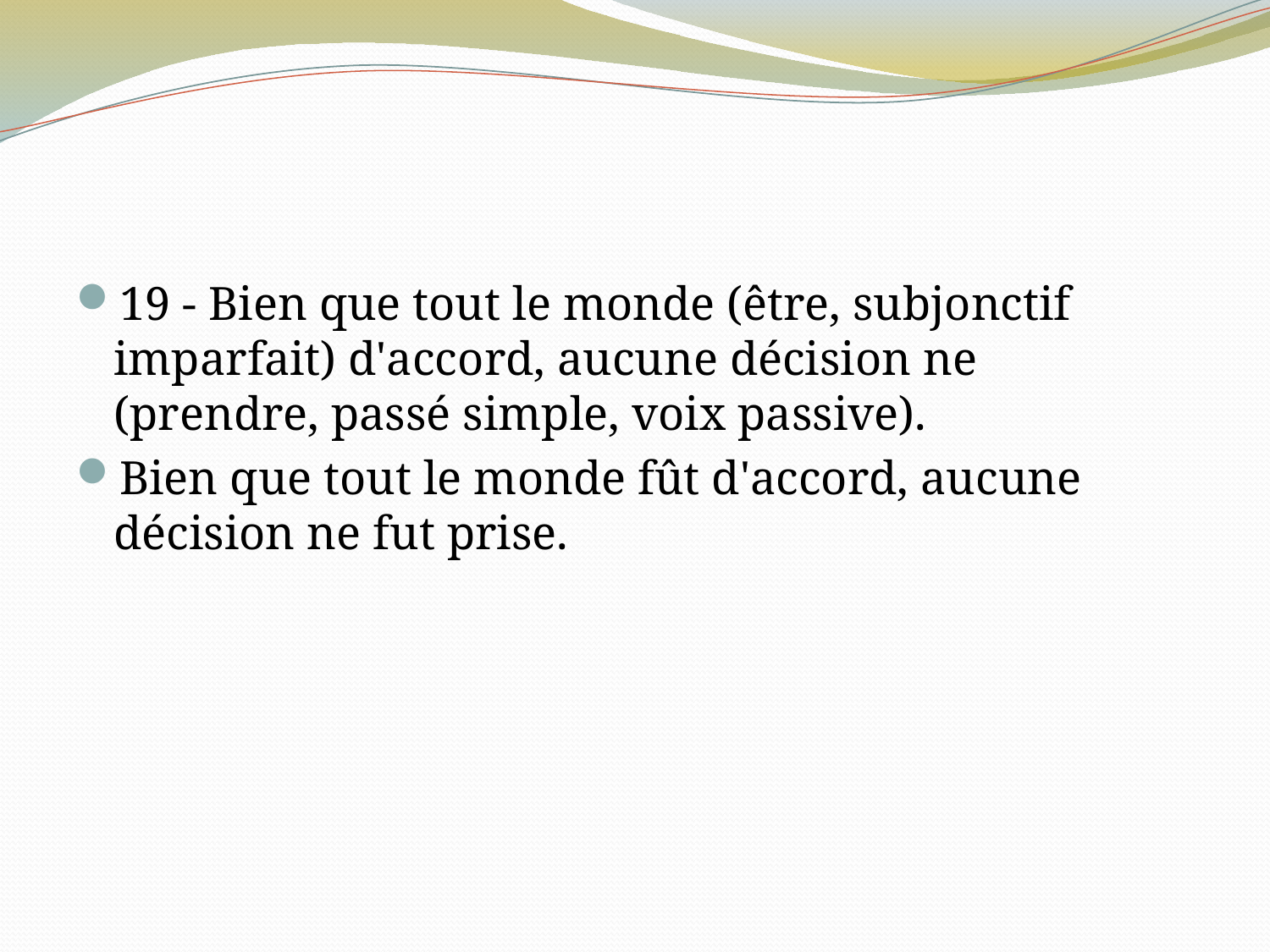

#
19 - Bien que tout le monde (être, subjonctif imparfait) d'accord, aucune décision ne (prendre, passé simple, voix passive).
Bien que tout le monde fût d'accord, aucune décision ne fut prise.